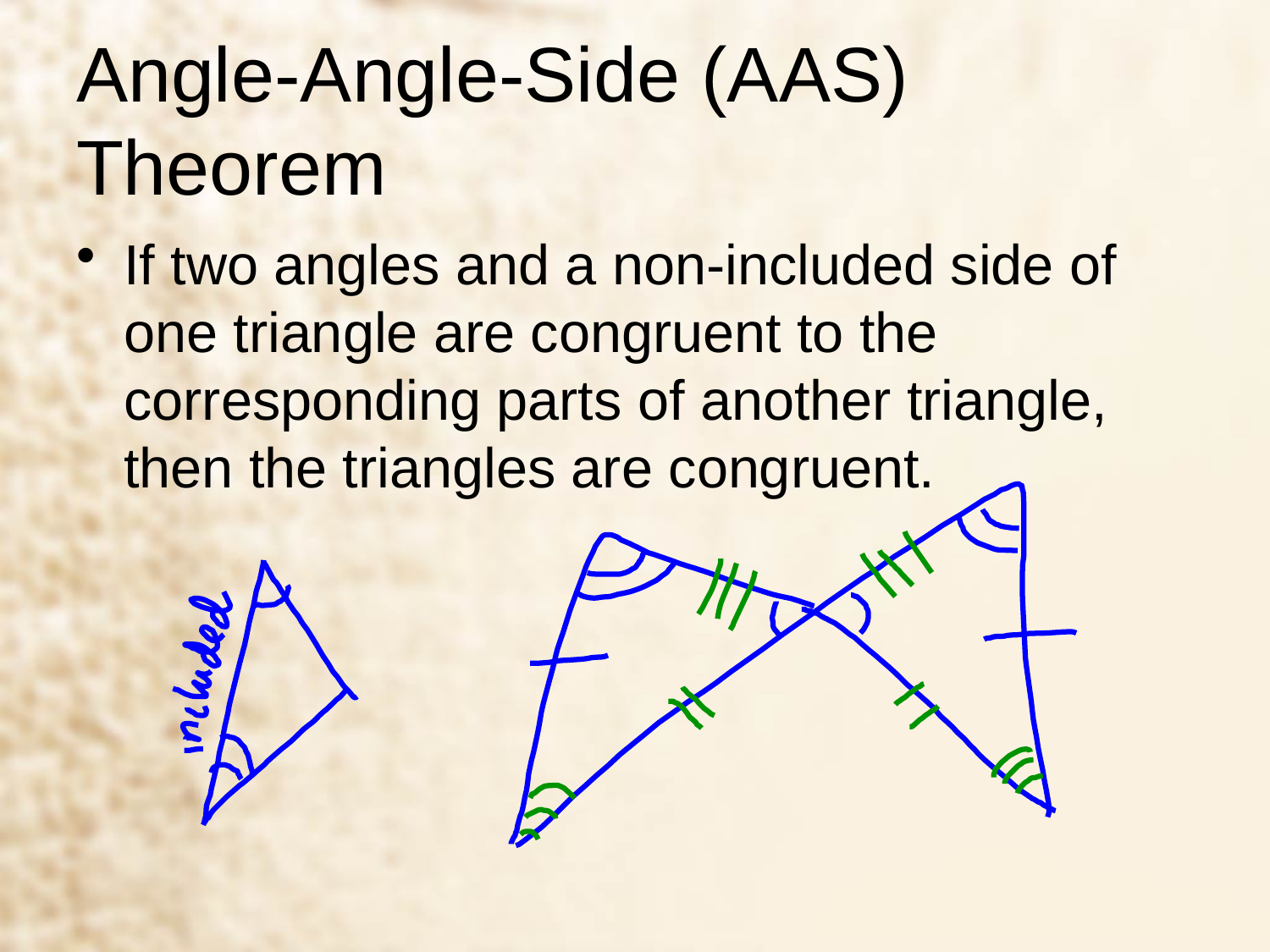

# Angle-Angle-Side (AAS) Theorem
If two angles and a non-included side of one triangle are congruent to the corresponding parts of another triangle, then the triangles are congruent.